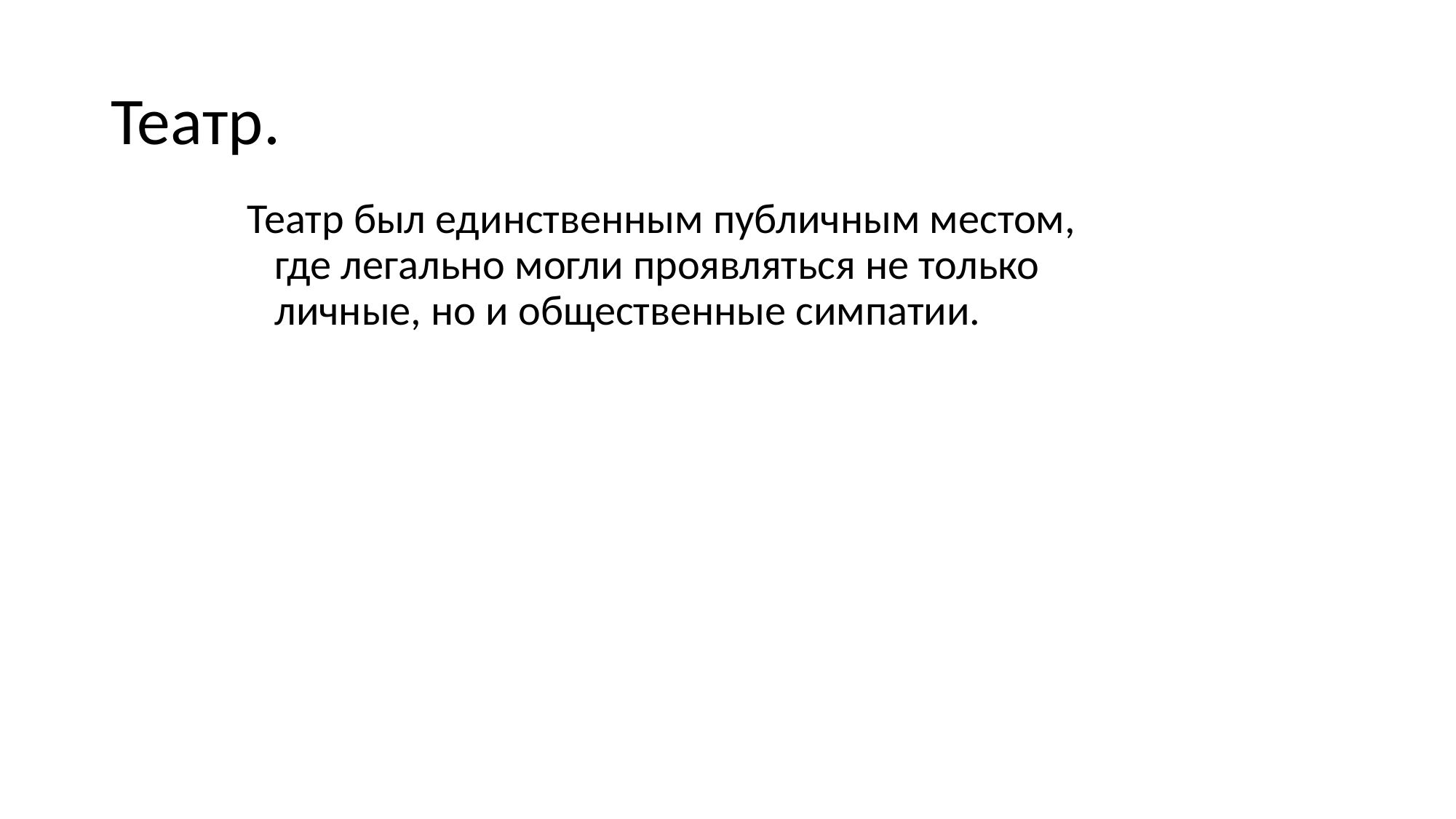

# Театр.
Театр был единственным публичным местом, где легально могли проявляться не только личные, но и общественные симпатии.